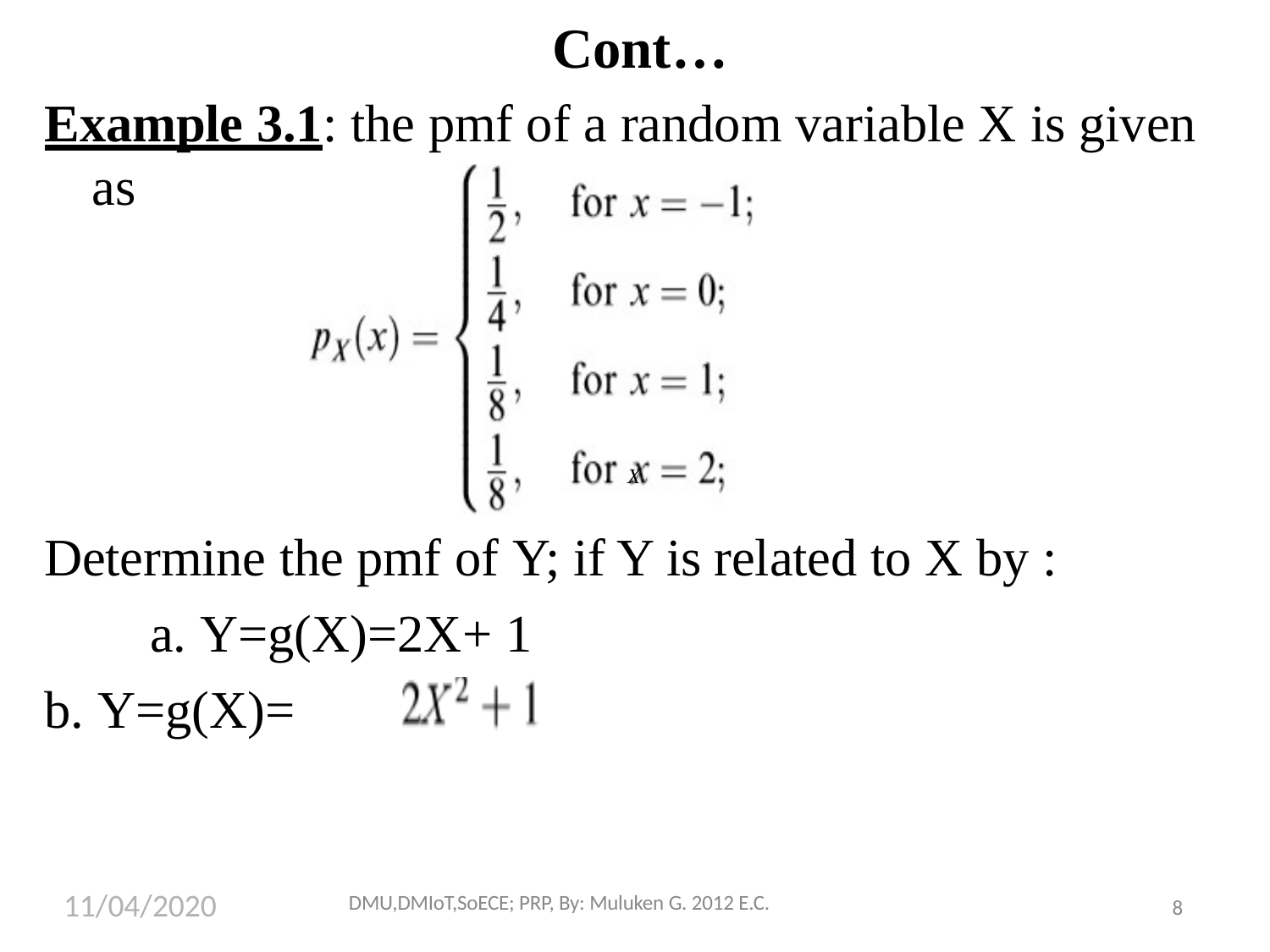

# Cont…
Example 3.1: the pmf of a random variable X is given  as

X
Determine the pmf of Y; if Y is related to X by :  a. Y=g(X)=2X+ 1
b. Y=g(X)=

11/04/2020
DMU,DMIoT,SoECE; PRP, By: Muluken G. 2012 E.C.
8